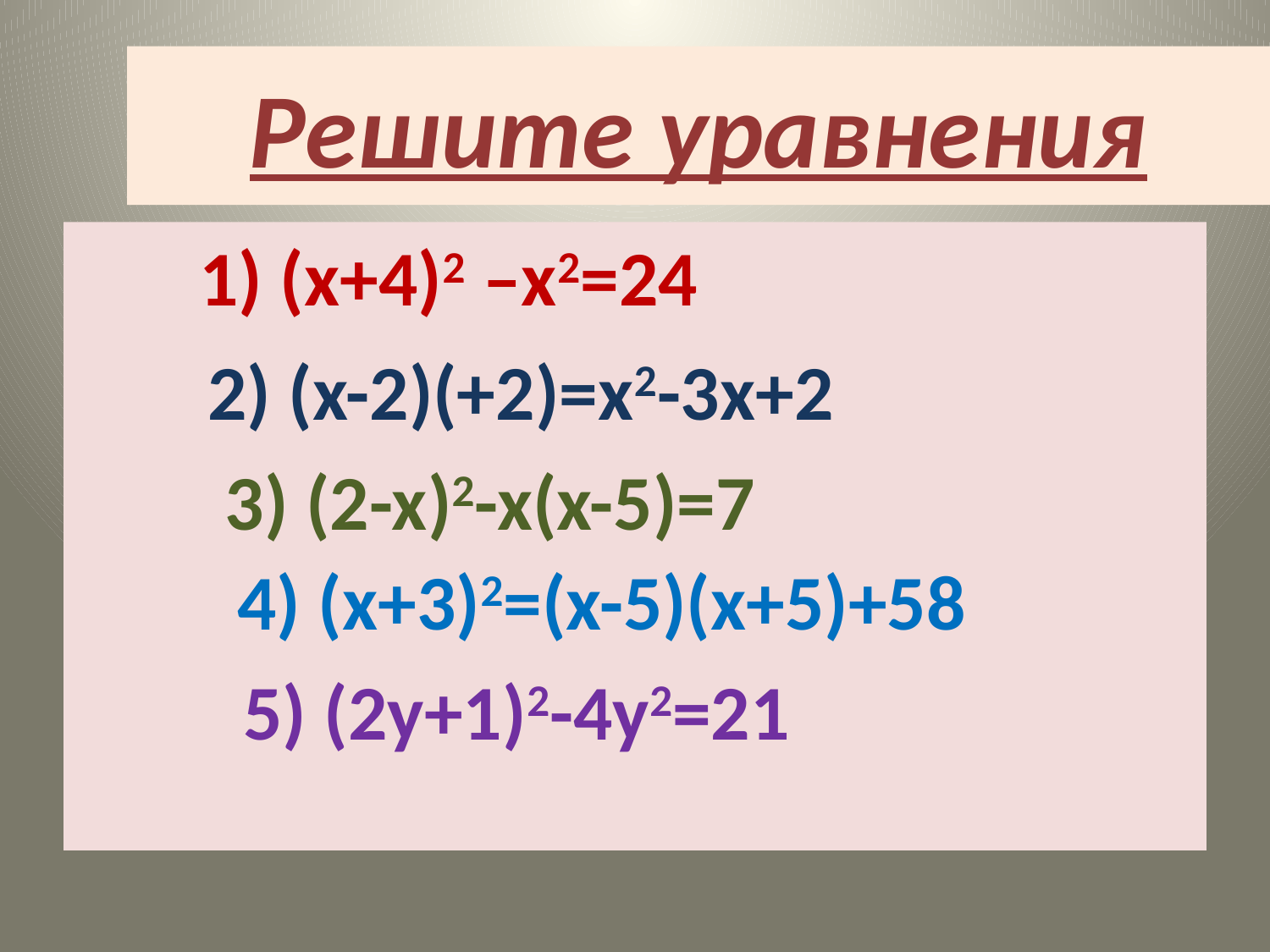

# Решите уравнения
       1) (x+4)2 –x2=24
    2) (x-2)(+2)=x2-3x+2
 3) (2-x)2-x(x-5)=7
4) (x+3)2=(x-5)(x+5)+58
 5) (2y+1)2-4y2=21